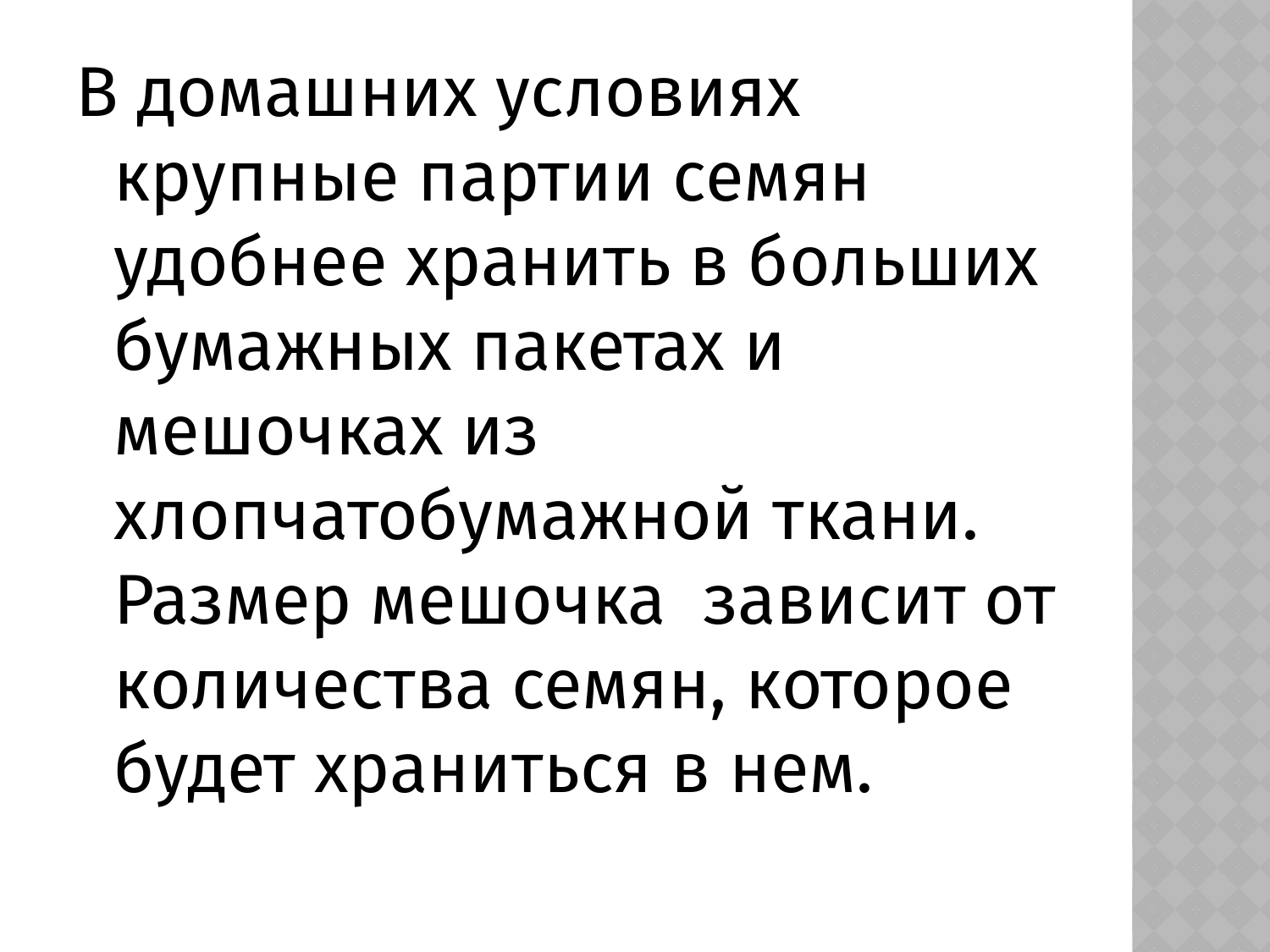

В домашних условиях крупные партии семян удобнее хранить в больших бумажных пакетах и мешочках из хлопчатобумажной ткани. Размер мешочка  зависит от количества семян, которое будет храниться в нем.
#